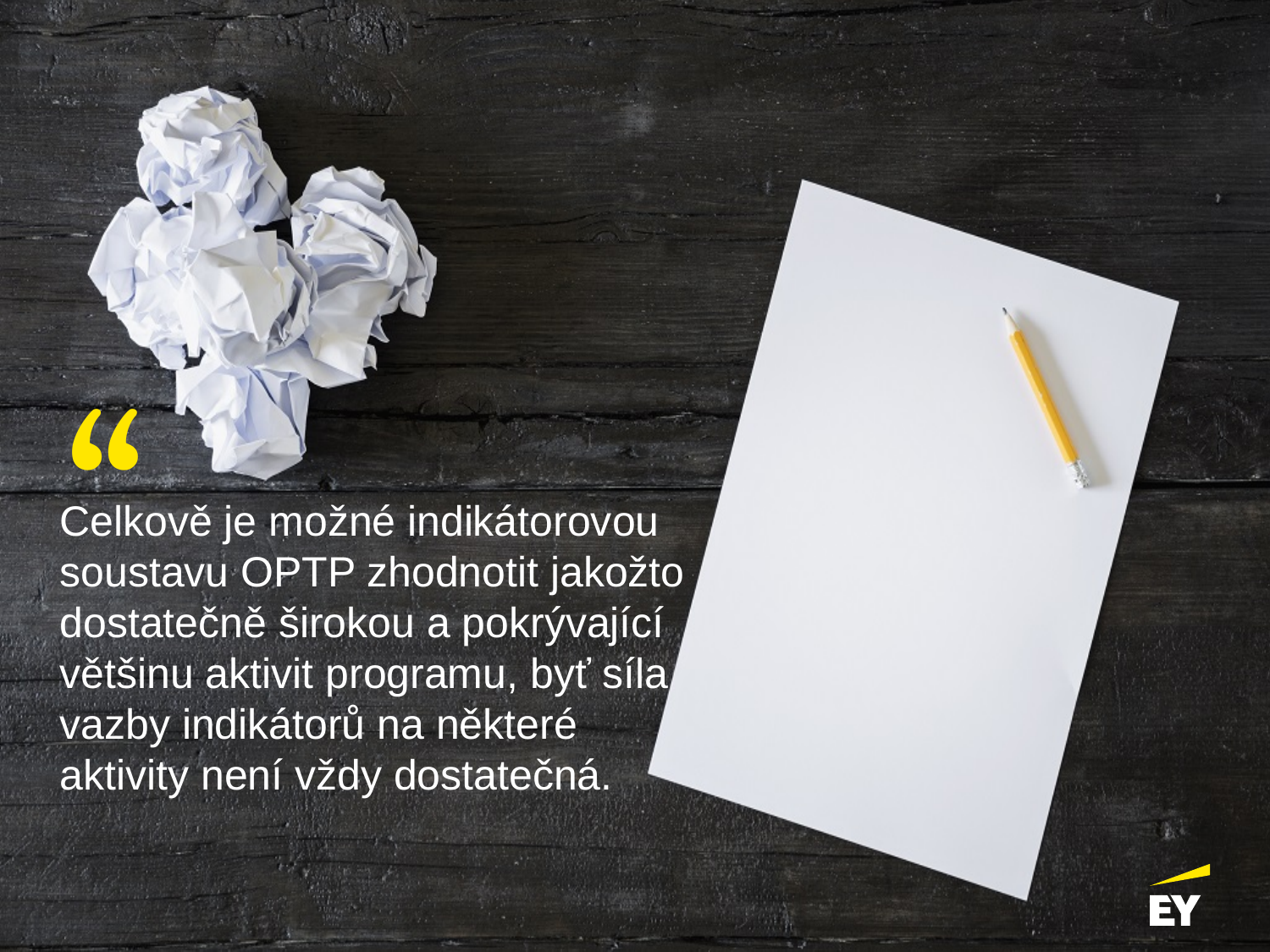

Celkově je možné indikátorovou soustavu OPTP zhodnotit jakožto dostatečně širokou a pokrývající většinu aktivit programu, byť síla vazby indikátorů na některé aktivity není vždy dostatečná.